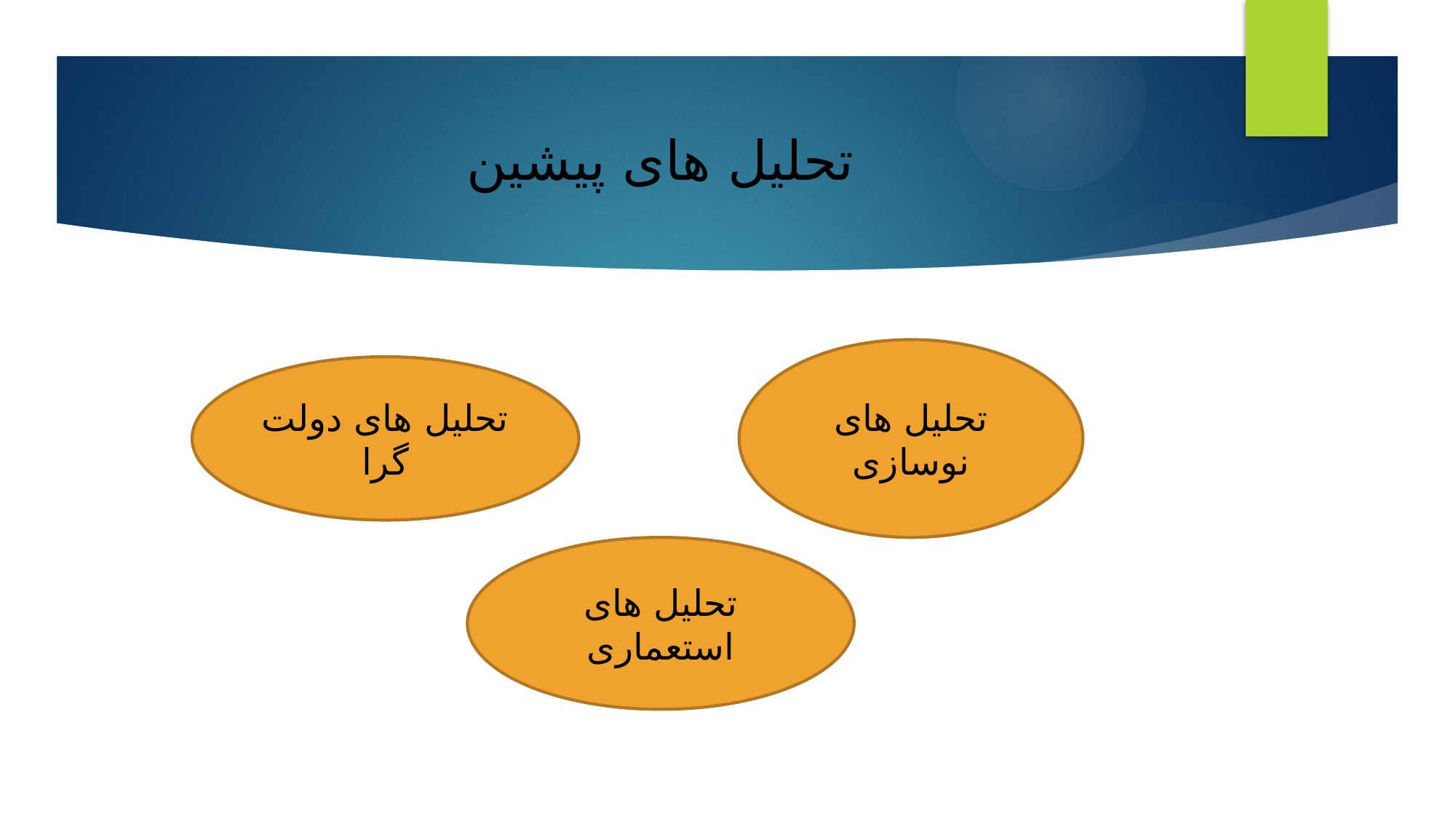

# تحلیل های پیشین

تحلیل های نوسازی
تحلیل های دولت گرا
تحلیل های استعماری